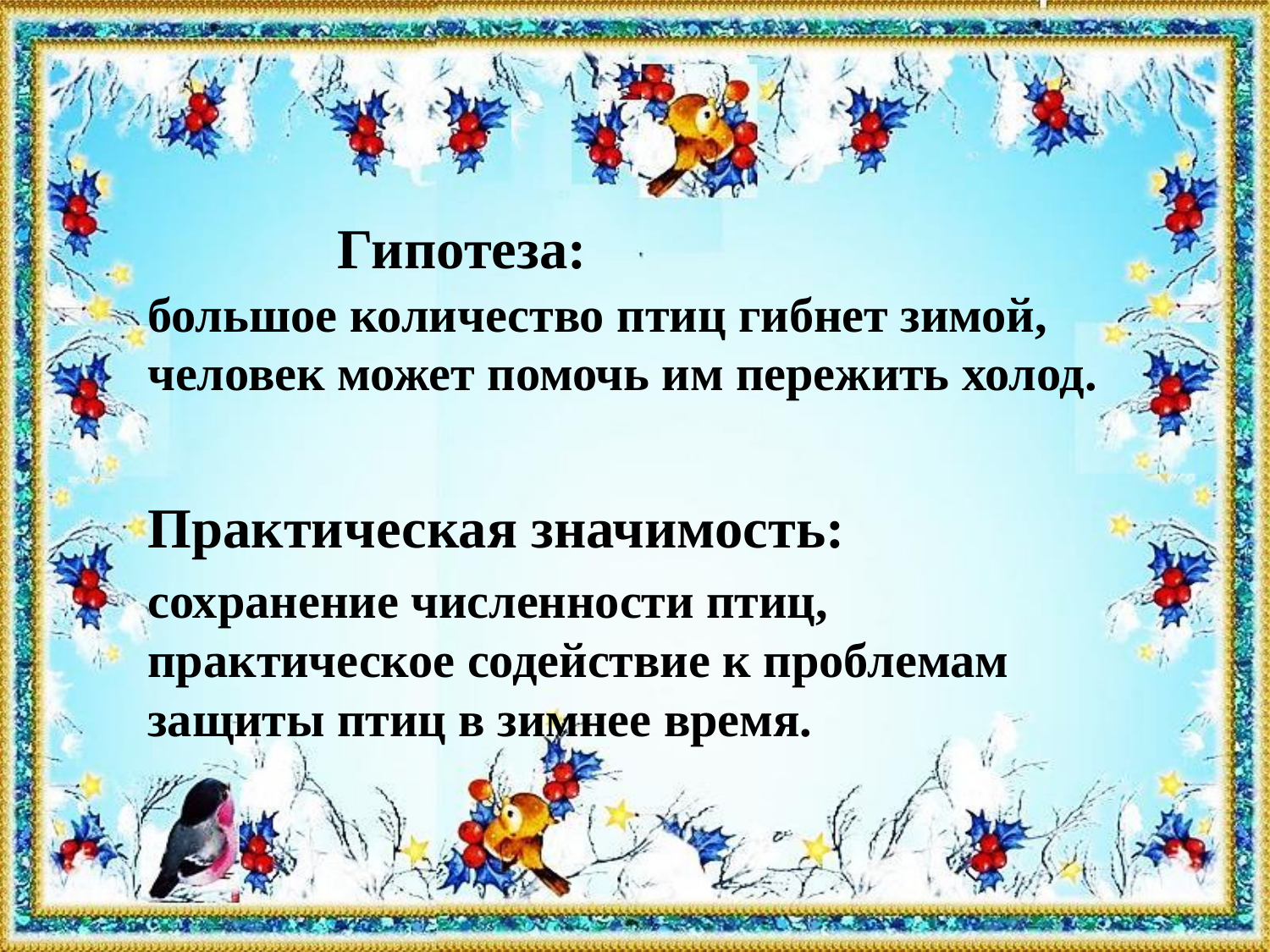

# Гипотеза:
большое количество птиц гибнет зимой, человек может помочь им пережить холод.

Практическая значимость:
сохранение численности птиц, практическое содействие к проблемам защиты птиц в зимнее время.